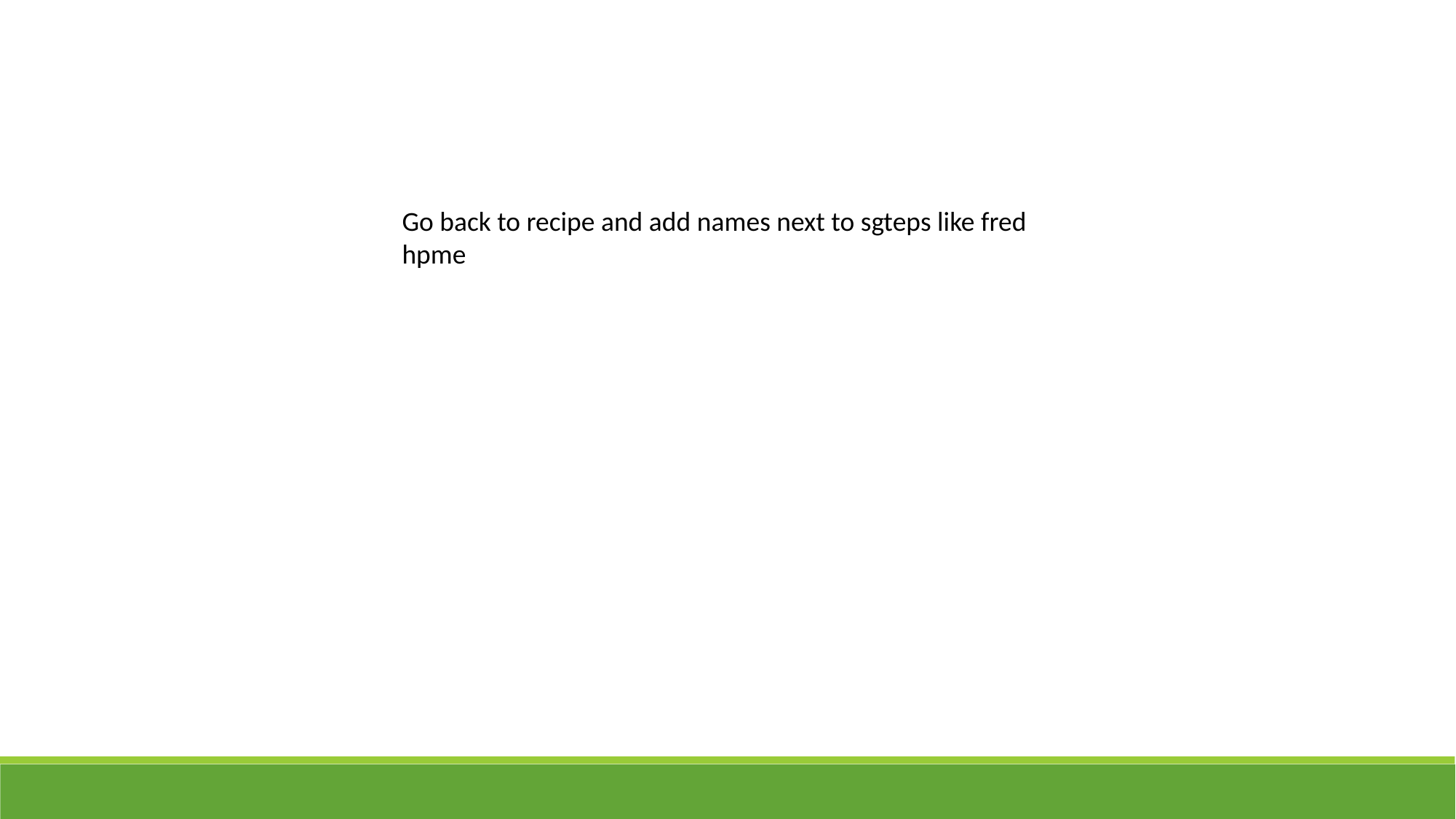

Go back to recipe and add names next to sgteps like fred hpme